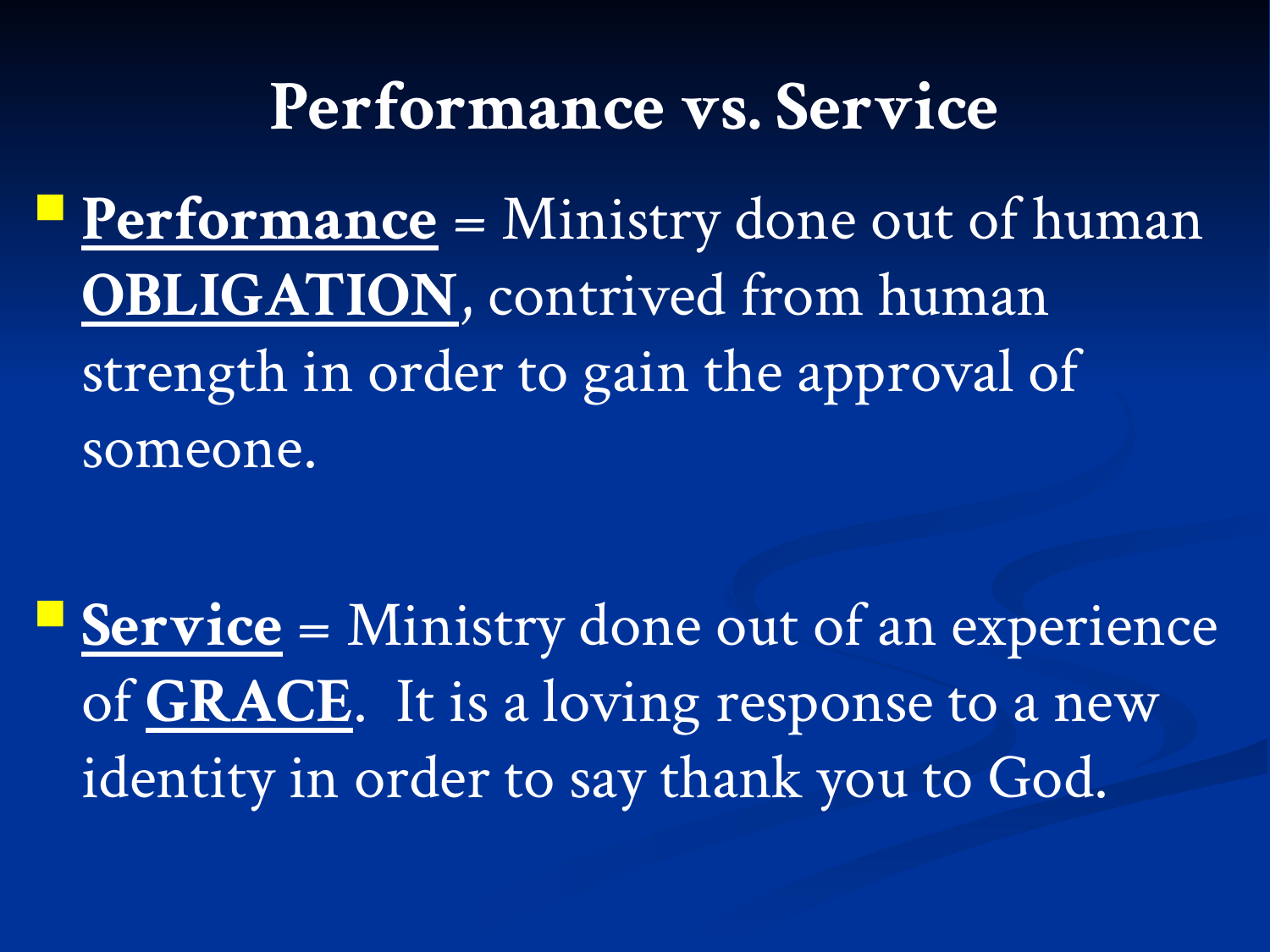

# Performance vs. Service
Performance = Ministry done out of human OBLIGATION, contrived from human strength in order to gain the approval of someone.

Service = Ministry done out of an experience of GRACE.  It is a loving response to a new identity in order to say thank you to God.